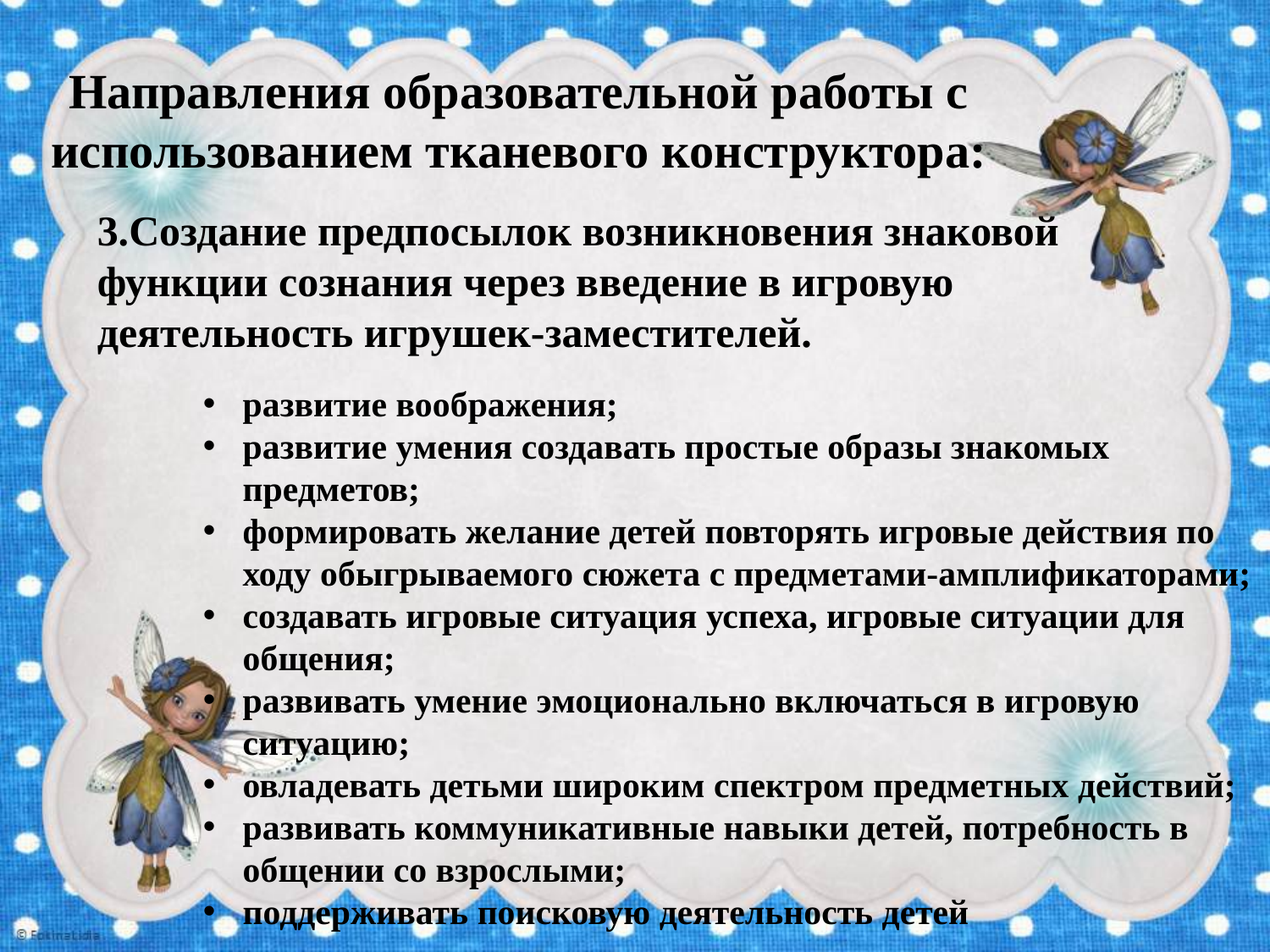

# Направления образовательной работы с использованием тканевого конструктора:

развитие воображения;
развитие умения создавать простые образы знакомых предметов;
формировать желание детей повторять игровые действия по ходу обыгрываемого сюжета с предметами-амплификаторами;
создавать игровые ситуация успеха, игровые ситуации для общения;
развивать умение эмоционально включаться в игровую ситуацию;
овладевать детьми широким спектром предметных действий;
развивать коммуникативные навыки детей, потребность в общении со взрослыми;
поддерживать поисковую деятельность детей
3.Создание предпосылок возникновения знаковой функции сознания через введение в игровую деятельность игрушек-заместителей.